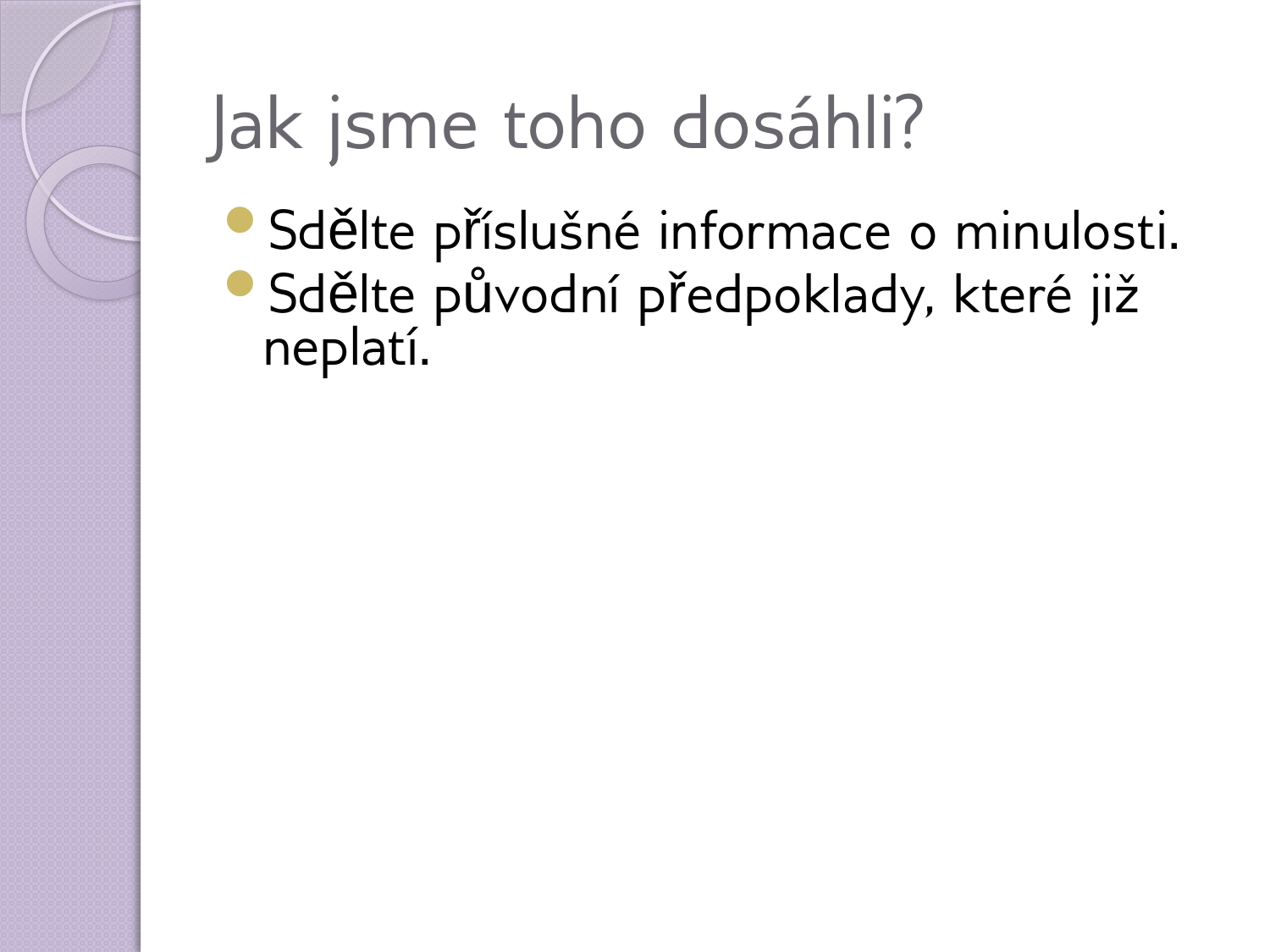

# Jak jsme toho dosáhli?
Sdělte příslušné informace o minulosti.
Sdělte původní předpoklady, které již neplatí.